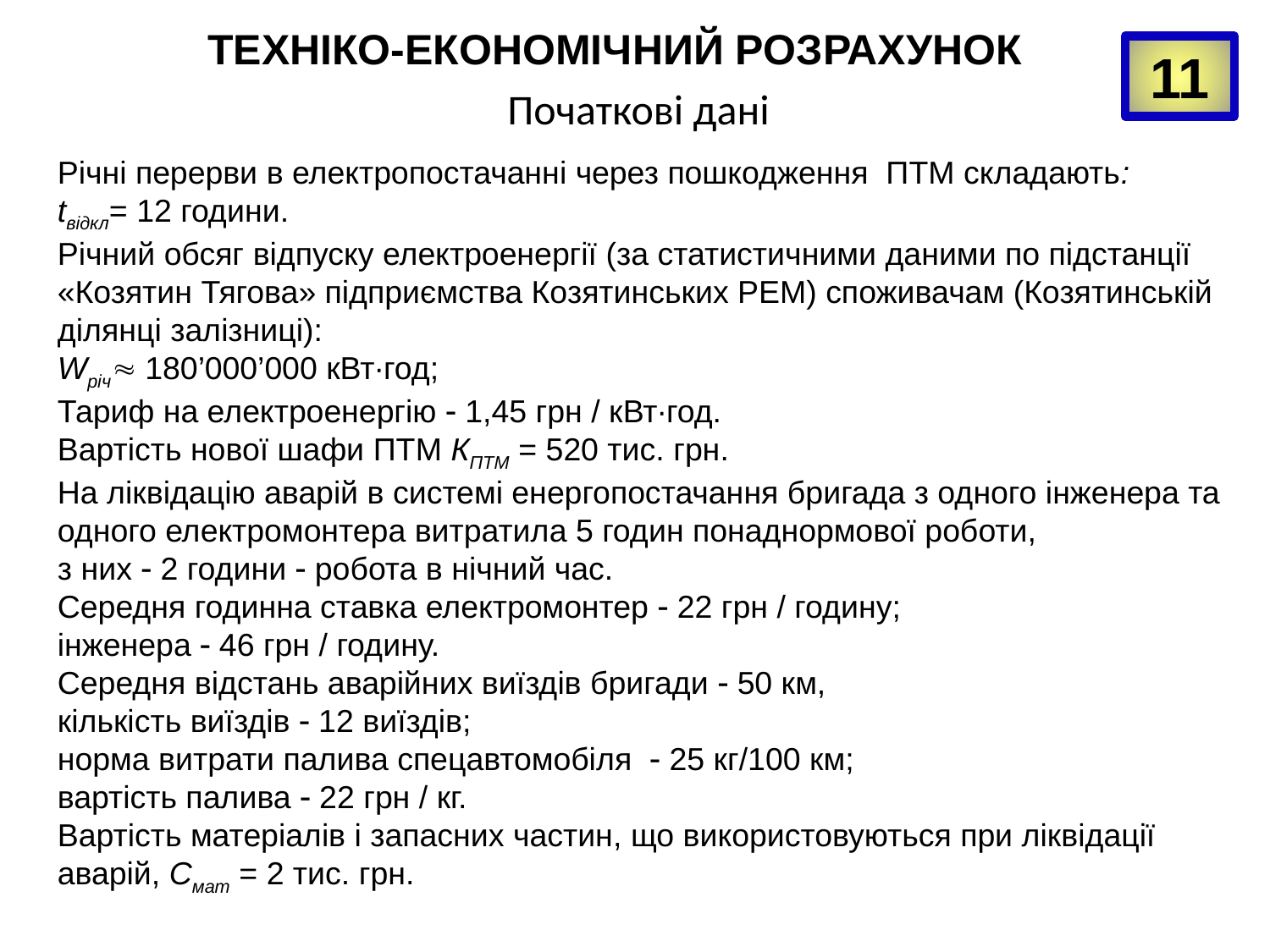

ТЕХНІКО-ЕКОНОМІЧНИЙ РОЗРАХУНОК

11

Початкові дані
Річні перерви в електропостачанні через пошкодження  ПТМ складають:            tвідкл= 12 години.
Річний обсяг відпуску електроенергії (за статистичними даними по підстанції «Козятин Тягова» підприємства Козятинських РЕМ) споживачам (Козятинській ділянці залізниці):
Wріч≈ 180’000’000 кВт∙год;
Тариф на електроенергію − 1,45 грн / кВт∙год.
Вартість нової шафи ПТМ КПТМ = 520 тис. грн.
На ліквідацію аварій в системі енергопостачання бригада з одного інженера та одного електромонтера витратила 5 годин понаднормової роботи,
з них − 2 години − робота в нічний час.
Середня годинна ставка електромонтер − 22 грн / годину;
інженера − 46 грн / годину.
Середня відстань аварійних виїздів бригади − 50 км,
кількість виїздів − 12 виїздів;
норма витрати палива спецавтомобіля  − 25 кг/100 км;
вартість палива − 22 грн / кг.
Вартість матеріалів і запасних частин, що використовуються при ліквідації аварій, Смат = 2 тис. грн.